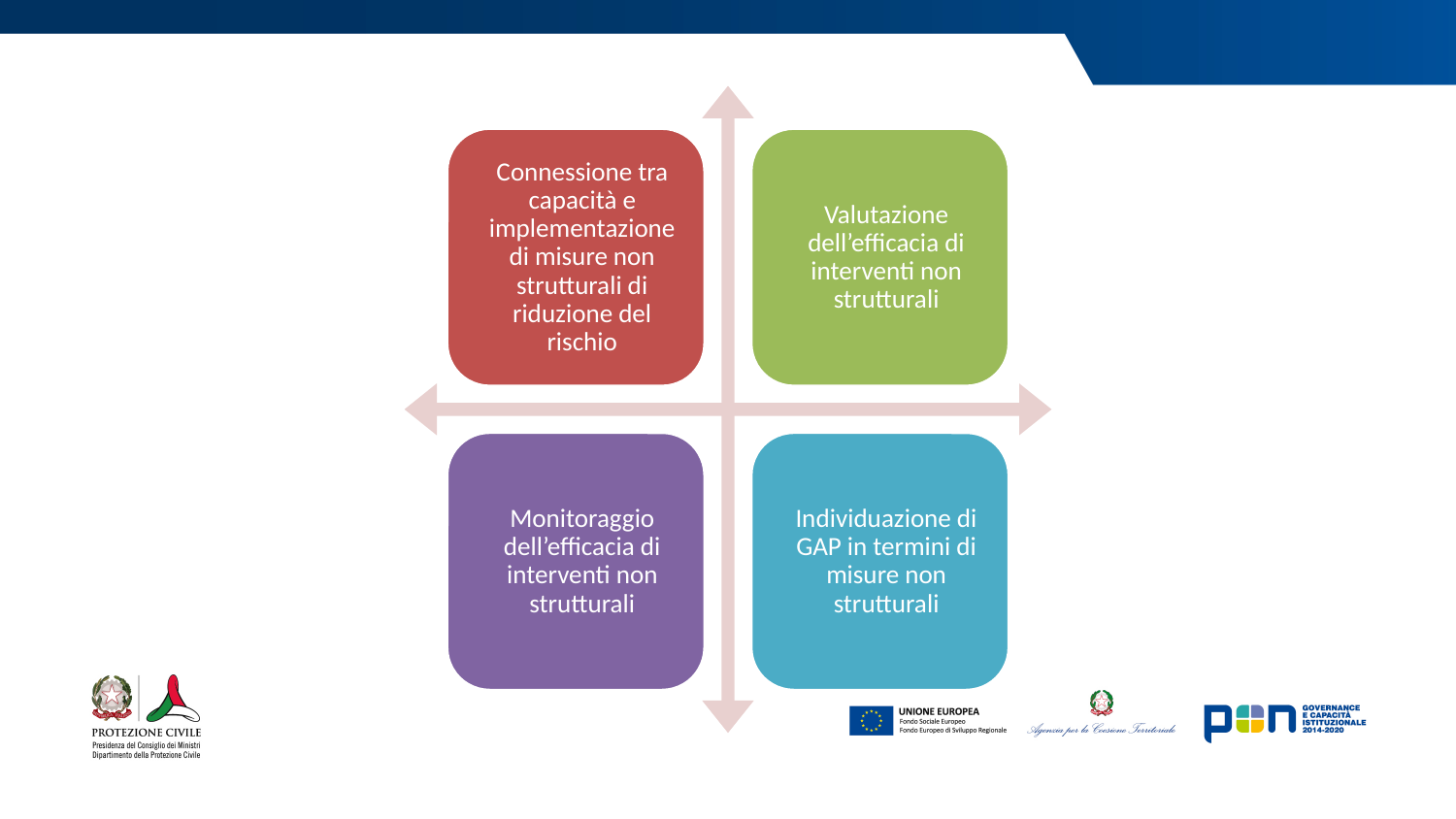

Connessione tra capacità e implementazione di misure non strutturali di riduzione del rischio
Valutazione dell’efficacia di interventi non strutturali
Monitoraggio dell’efficacia di interventi non strutturali
Individuazione di GAP in termini di misure non strutturali